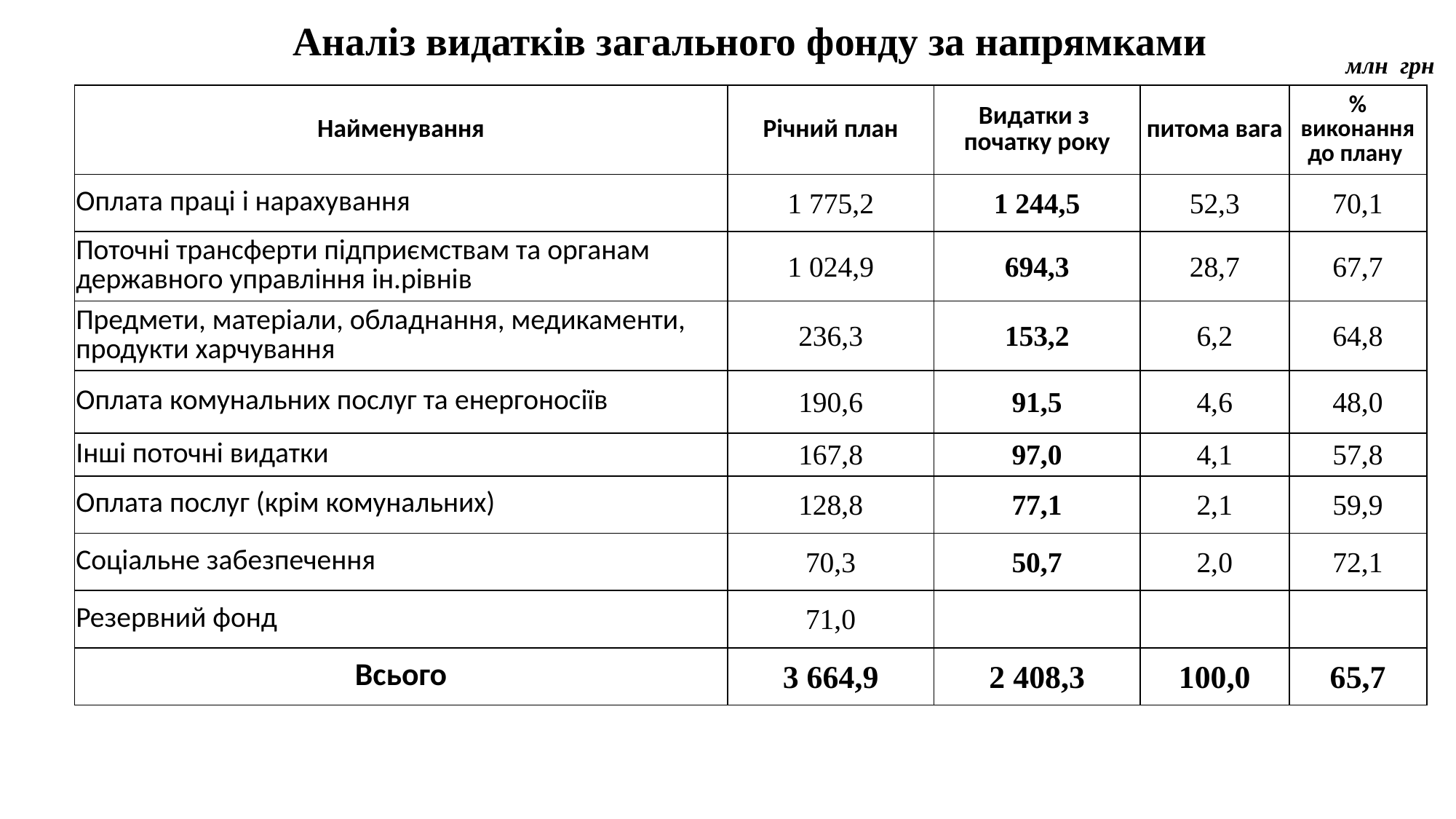

# Аналіз видатків загального фонду за напрямками

млн  грн
| Найменування | Річний план | Видатки з початку року | питома вага | % виконання до плану |
| --- | --- | --- | --- | --- |
| Оплата праці і нарахування | 1 775,2 | 1 244,5 | 52,3 | 70,1 |
| Поточні трансферти підприємствам та органам державного управління ін.рівнів | 1 024,9 | 694,3 | 28,7 | 67,7 |
| Предмети, матеріали, обладнання, медикаменти, продукти харчування | 236,3 | 153,2 | 6,2 | 64,8 |
| Оплата комунальних послуг та енергоносіїв | 190,6 | 91,5 | 4,6 | 48,0 |
| Інші поточні видатки | 167,8 | 97,0 | 4,1 | 57,8 |
| Оплата послуг (крім комунальних) | 128,8 | 77,1 | 2,1 | 59,9 |
| Соціальне забезпечення | 70,3 | 50,7 | 2,0 | 72,1 |
| Резервний фонд | 71,0 |  |  |  |
| Всього | 3 664,9 | 2 408,3 | 100,0 | 65,7 |